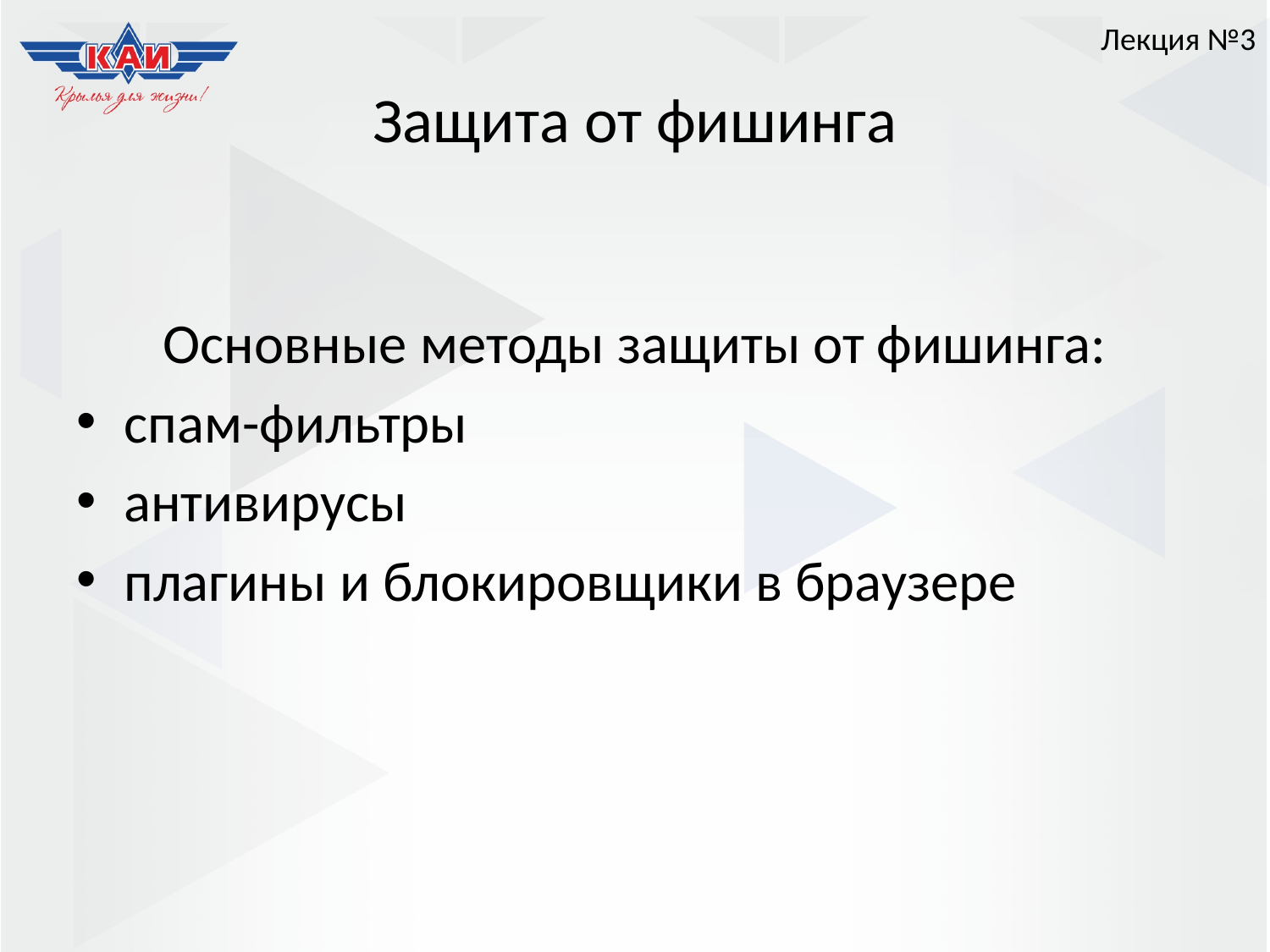

Лекция №3
# Защита от фишинга

Основные методы защиты от фишинга:
спам-фильтры
антивирусы
плагины и блокировщики в браузере